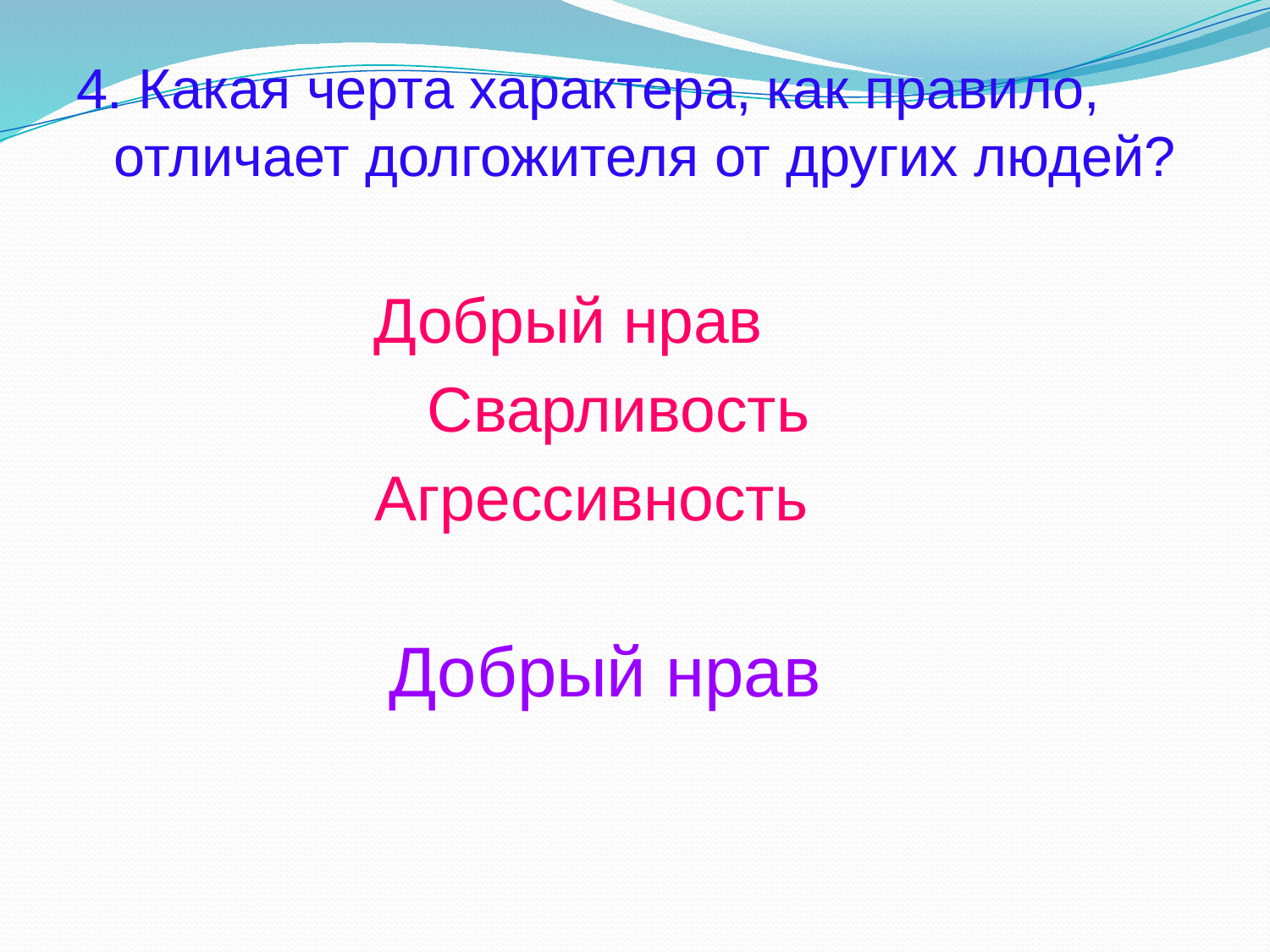

4. Какая черта характера, как правило, отличает долгожителя от других людей?

                   Добрый нрав
                    Сварливость
                 Агрессивность

                    Добрый нрав